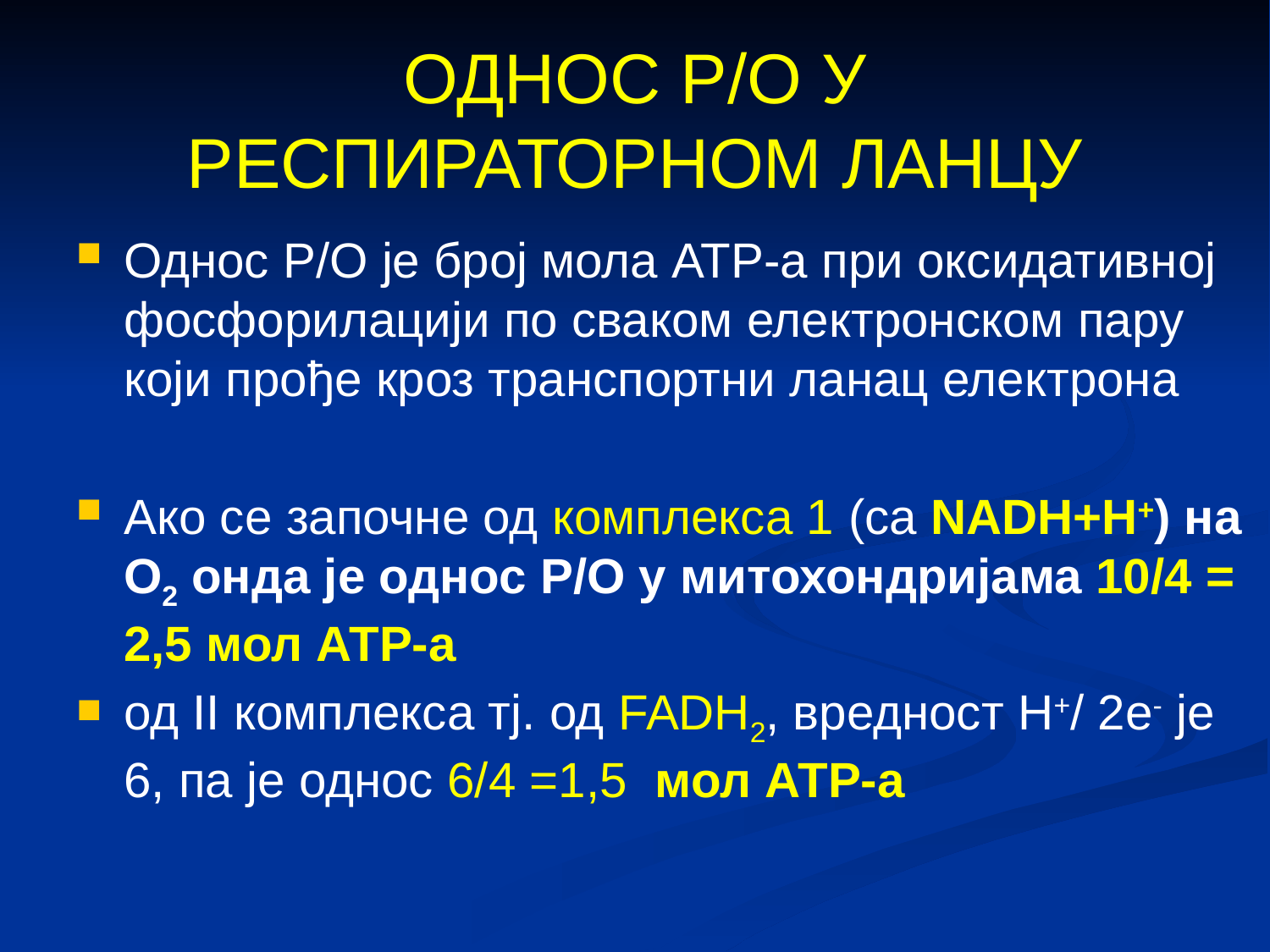

# ОДНОС Р/О У РЕСПИРАТОРНОМ ЛАНЦУ
Однос Р/О је број мола АТР-а при оксидативној фосфорилацији по сваком електронском пару који прође кроз транспортни ланац електрона

Ако се започне од комплекса 1 (са NADH+H+) на О2 онда је однос Р/О у митохондријама 10/4 = 2,5 мол АТР-а
од II комплекса тј. од FADH2, вредност H+/ 2е- је 6, па је однос 6/4 =1,5  мол АТР-а